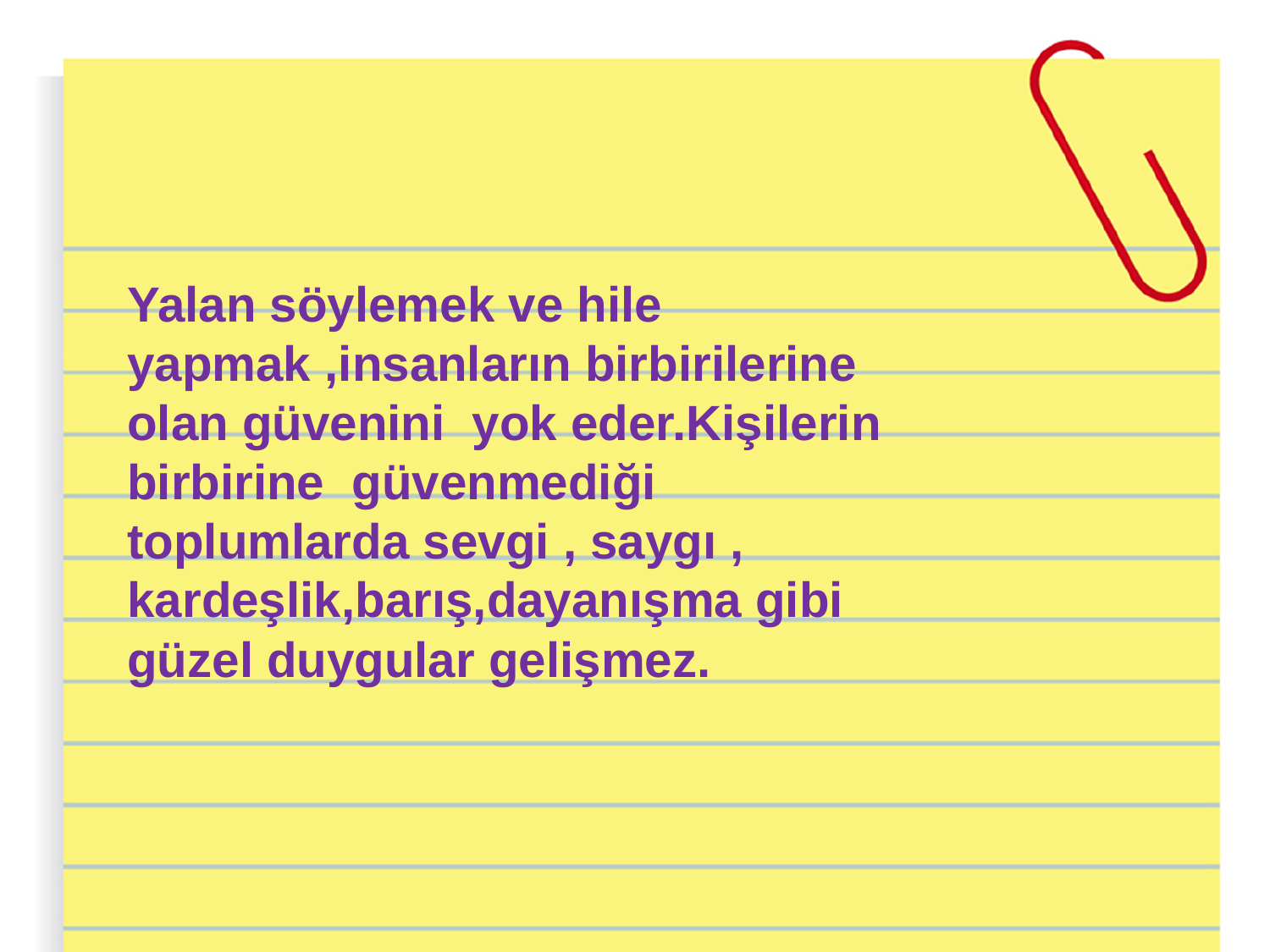

Yalan söylemek ve hile yapmak ,insanların birbirilerine olan güvenini  yok eder.Kişilerin birbirine  güvenmediği toplumlarda sevgi , saygı , kardeşlik,barış,dayanışma gibi  güzel duygular gelişmez.